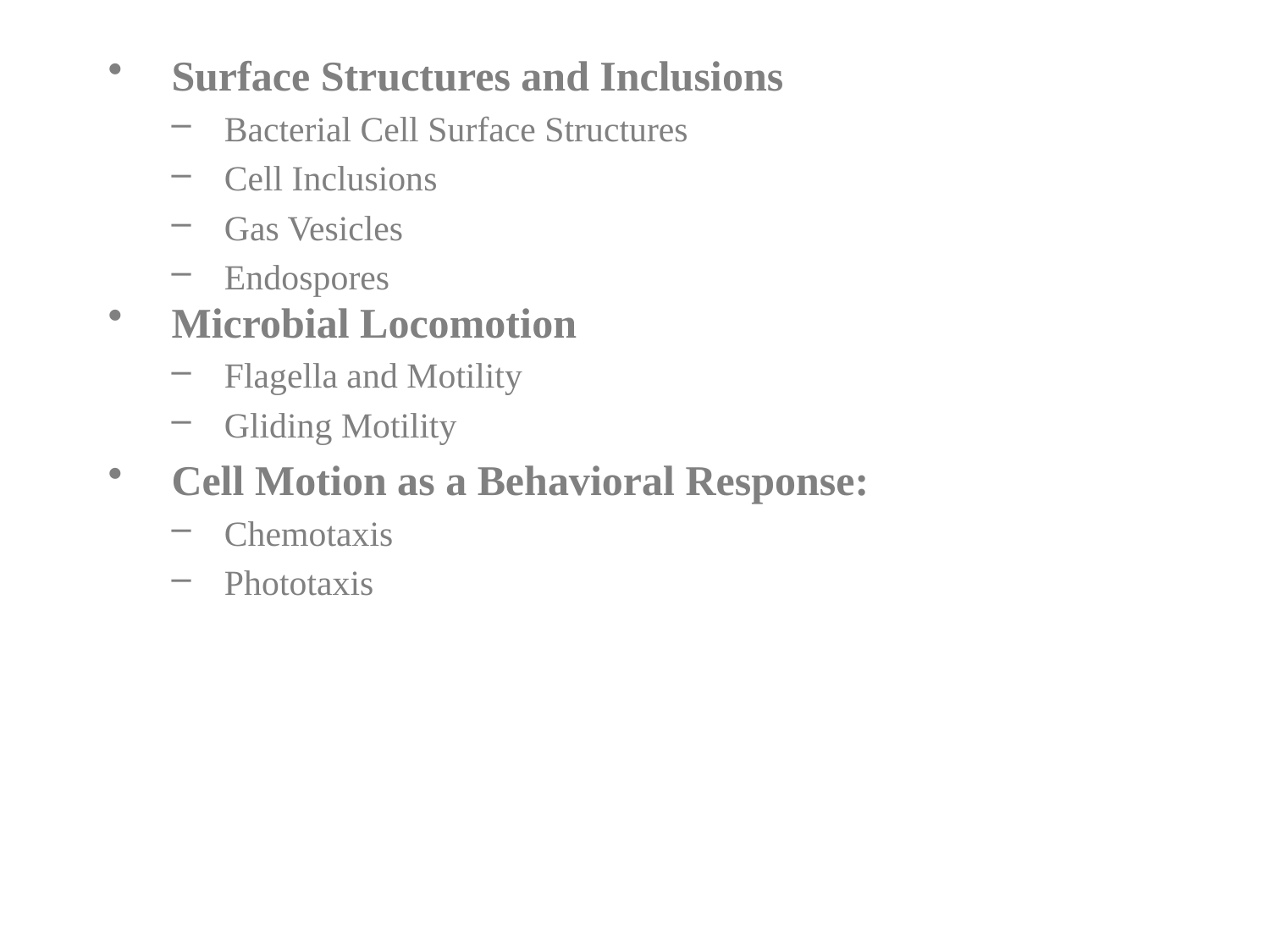

Surface Structures and Inclusions
Bacterial Cell Surface Structures
Cell Inclusions
Gas Vesicles
Endospores
Microbial Locomotion
Flagella and Motility
Gliding Motility
Cell Motion as a Behavioral Response:
Chemotaxis
Phototaxis